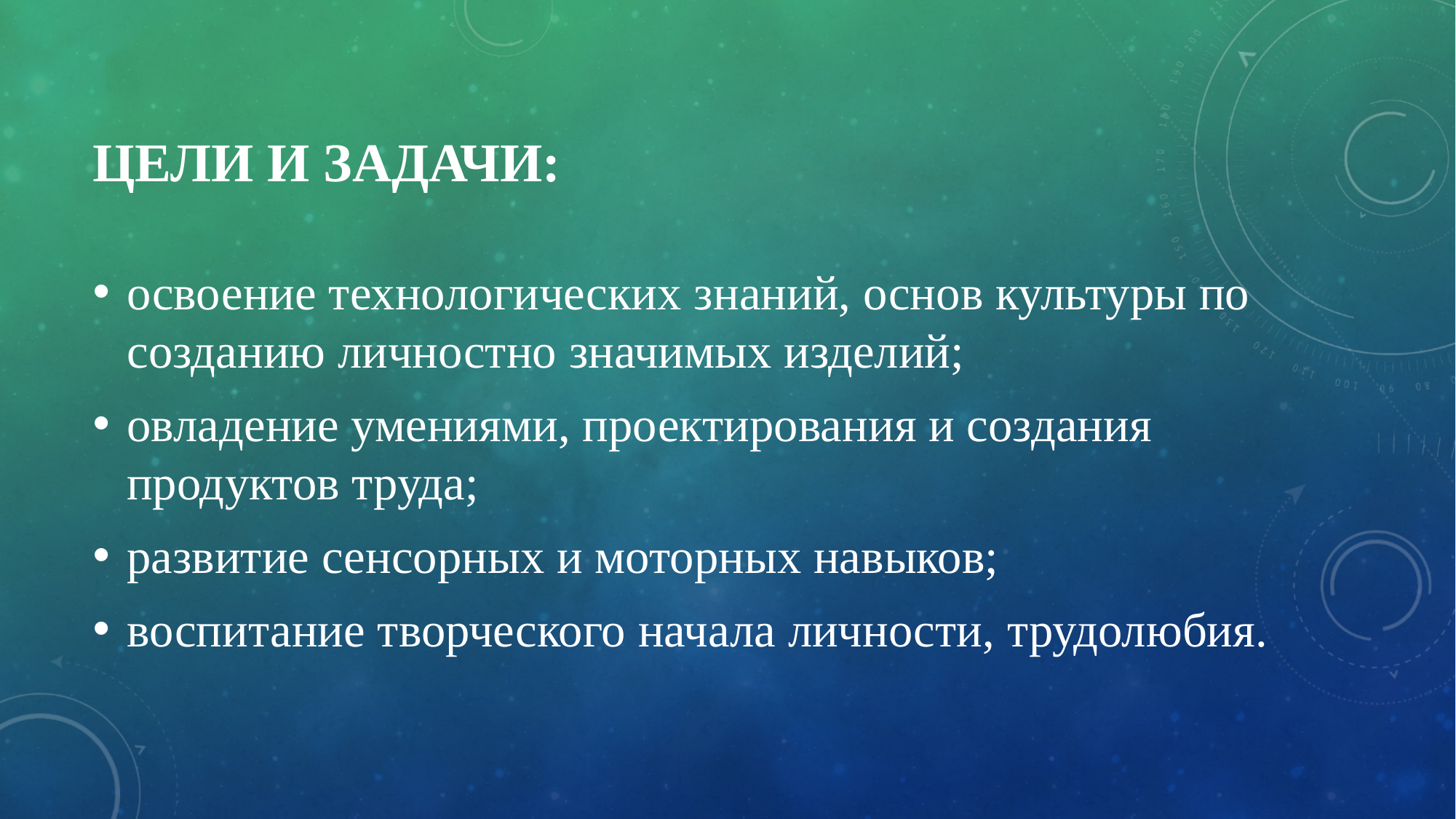

# Цели и задачи:
освоение технологических знаний, основ культуры по созданию личностно значимых изделий;
овладение умениями, проектирования и создания продуктов труда;
развитие сенсорных и моторных навыков;
воспитание творческого начала личности, трудолюбия.